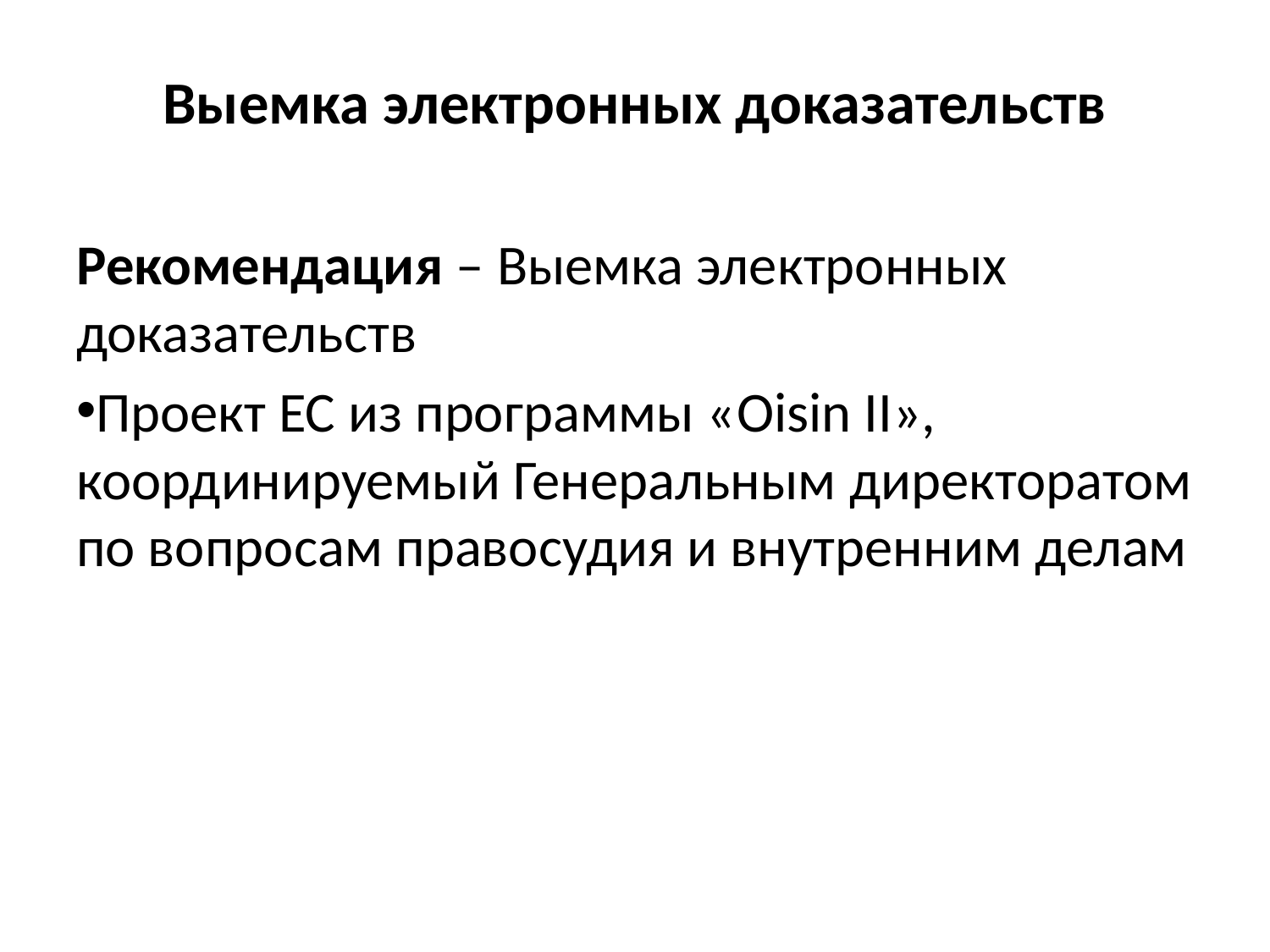

# Выемка электронных доказательств
Рекомендация – Выемка электронных доказательств
Проект ЕС из программы «Oisin II», координируемый Генеральным директоратом по вопросам правосудия и внутренним делам